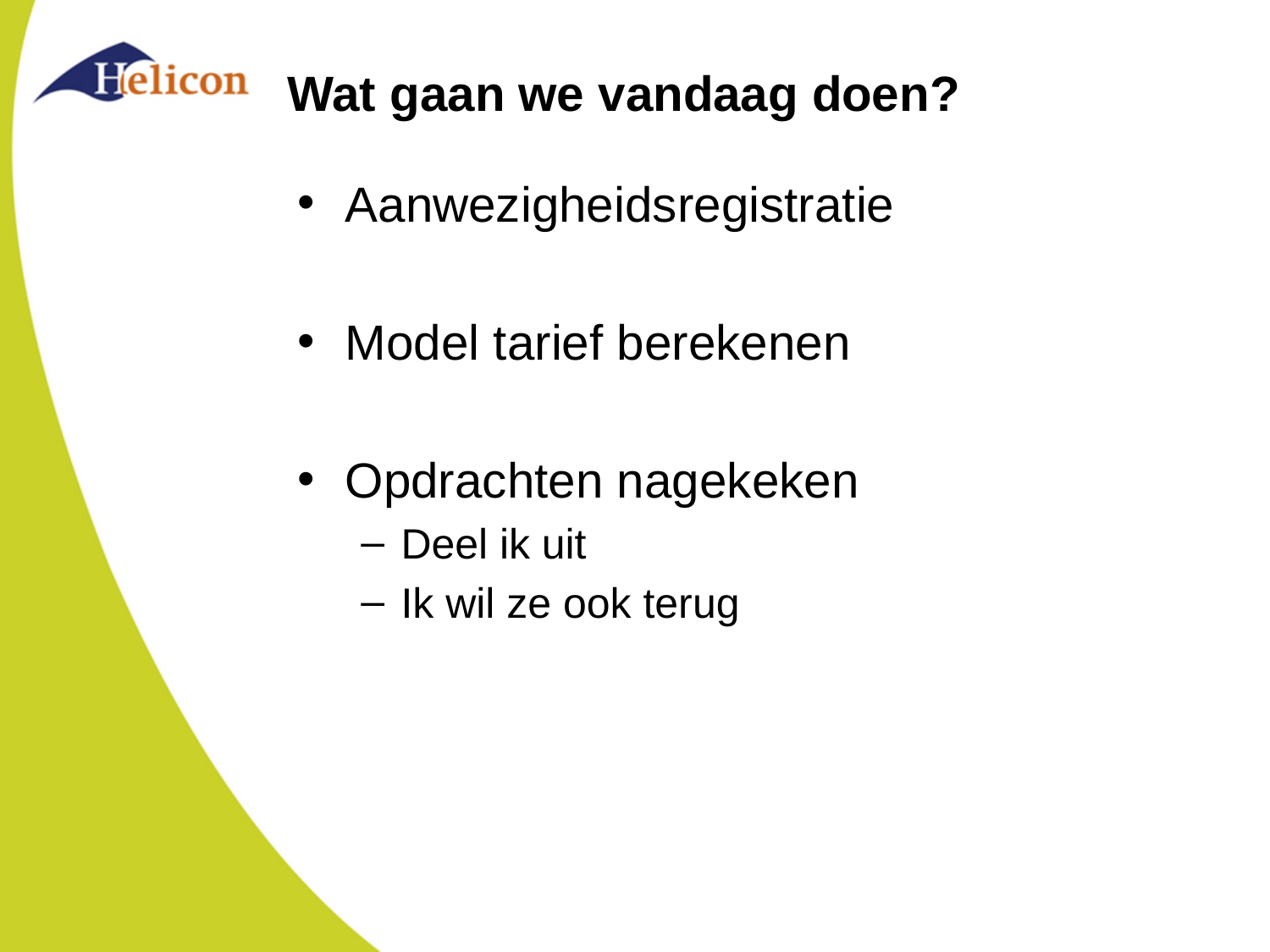

# Wat gaan we vandaag doen?
Aanwezigheidsregistratie

Model tarief berekenen

Opdrachten nagekeken
Deel ik uit
Ik wil ze ook terug